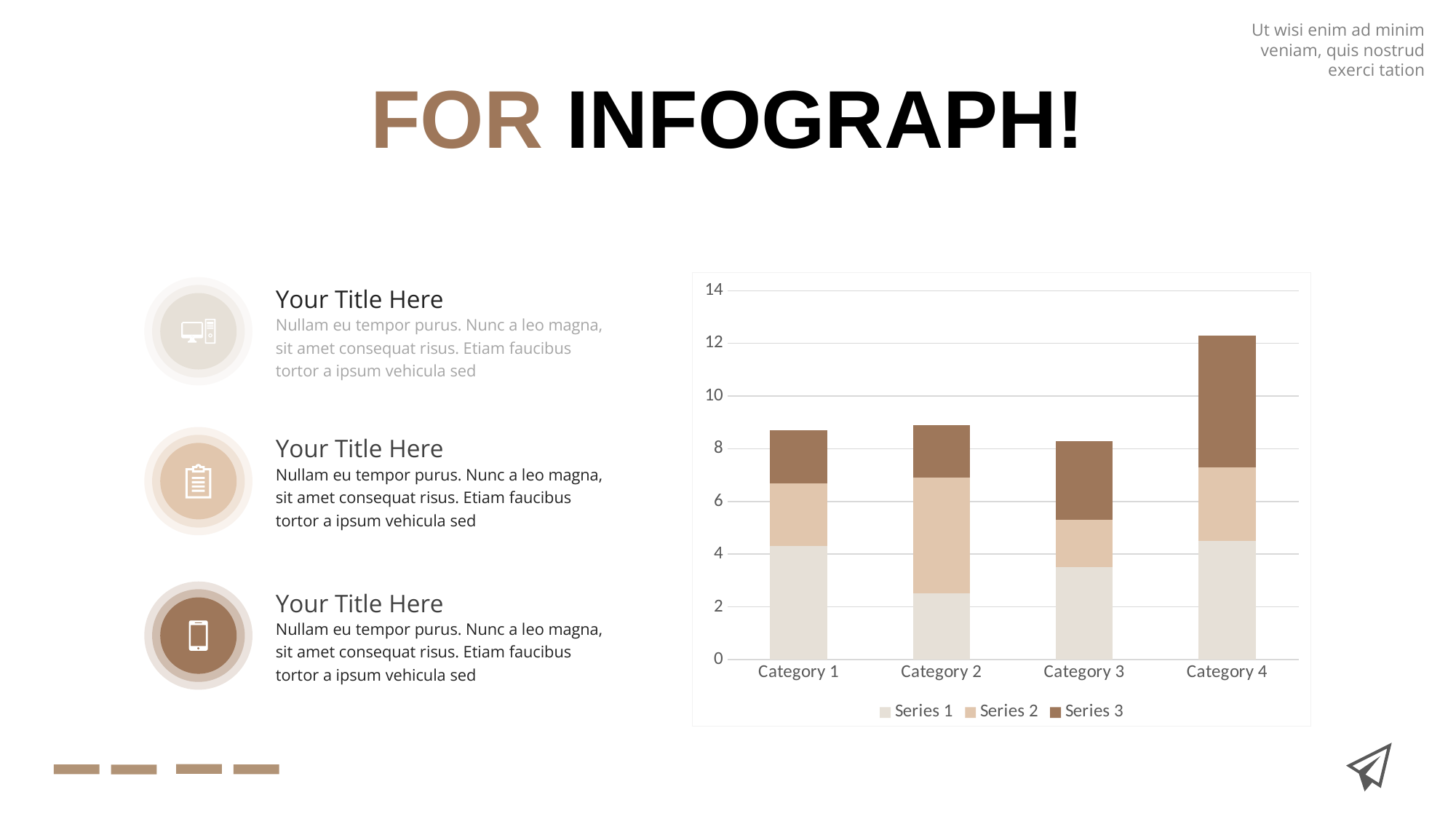

Ut wisi enim ad minim veniam, quis nostrud exerci tation
FOR INFOGRAPH!
Your Title Here

### Chart

| Category | Series 1 | Series 2 | Series 3 |
|---|---|---|---|
| Category 1 | 4.3 | 2.4 | 2.0 |
| Category 2 | 2.5 | 4.4 | 2.0 |
| Category 3 | 3.5 | 1.8 | 3.0 |
| Category 4 | 4.5 | 2.8 | 5.0 |

Nullam eu tempor purus. Nunc a leo magna, sit amet consequat risus. Etiam faucibus tortor a ipsum vehicula sed
Your Title Here

Nullam eu tempor purus. Nunc a leo magna, sit amet consequat risus. Etiam faucibus tortor a ipsum vehicula sed
Your Title Here

Nullam eu tempor purus. Nunc a leo magna, sit amet consequat risus. Etiam faucibus tortor a ipsum vehicula sed